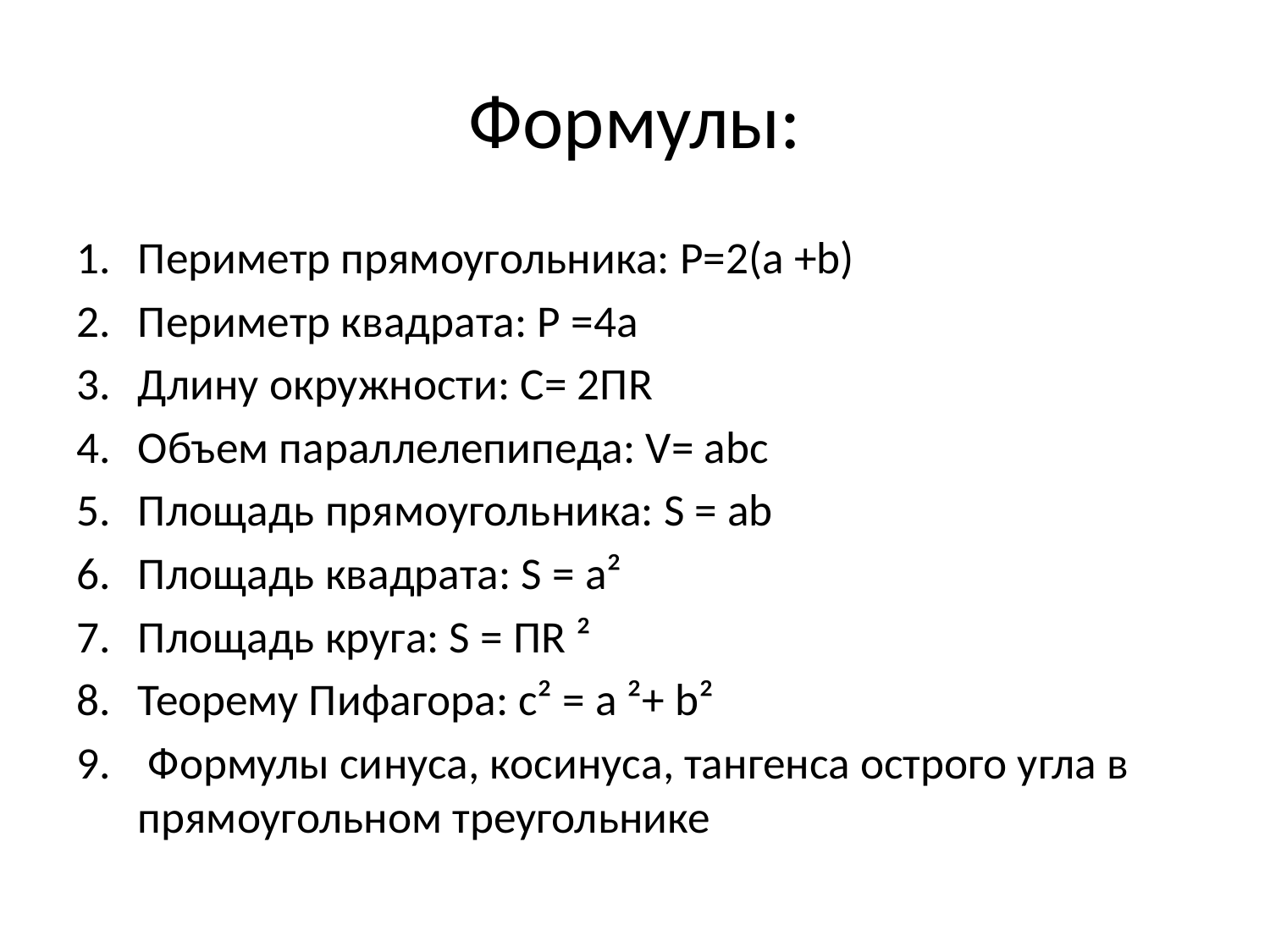

# Формулы:
Периметр прямоугольника: Р=2(а +b)
Периметр квадрата: Р =4а
Длину окружности: С= 2ПR
Объем параллелепипеда: V= abc
Площадь прямоугольника: S = ab
Площадь квадрата: S = а²
Площадь круга: S = ПR ²
Теорему Пифагора: c² = a ²+ b²
 Формулы синуса, косинуса, тангенса острого угла в прямоугольном треугольнике